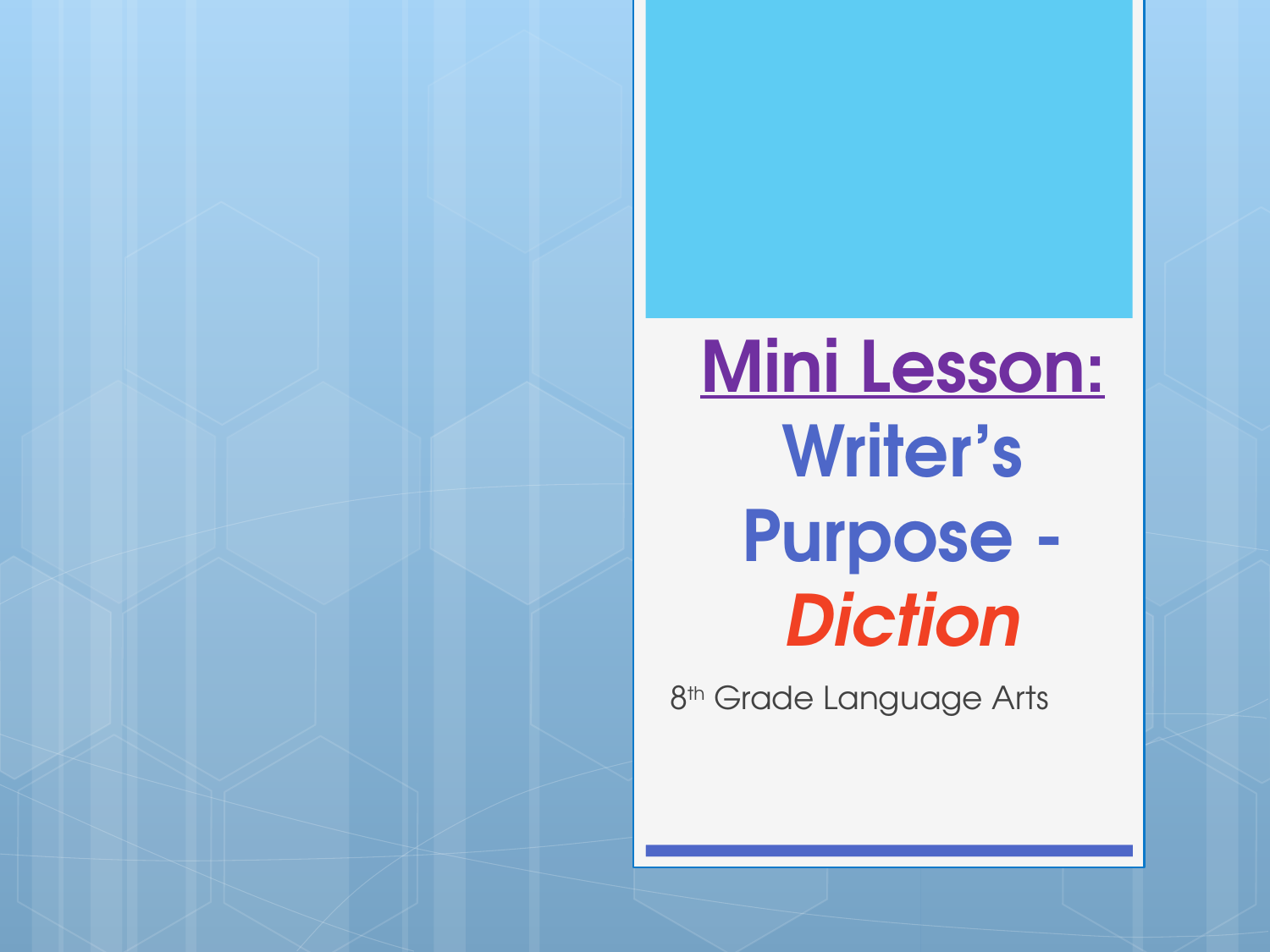

# Mini Lesson: Writer’s Purpose - Diction
8th Grade Language Arts